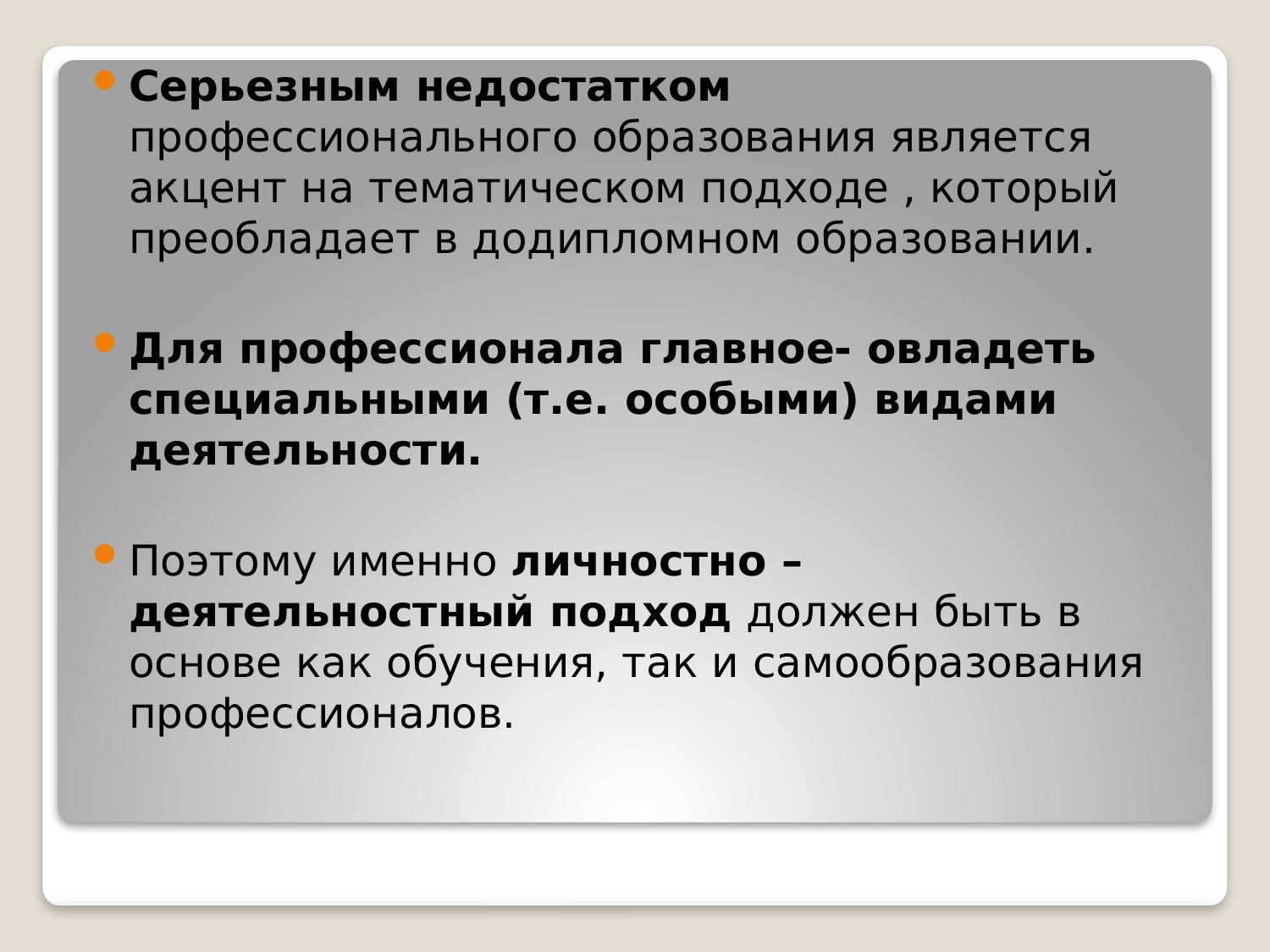

Серьезным недостатком профессионального образования является акцент на тематическом подходе , который преобладает в додипломном образовании.

Для профессионала главное- овладеть специальными (т.е. особыми) видами деятельности.

Поэтому именно личностно – деятельностный подход должен быть в основе как обучения, так и самообразования профессионалов.